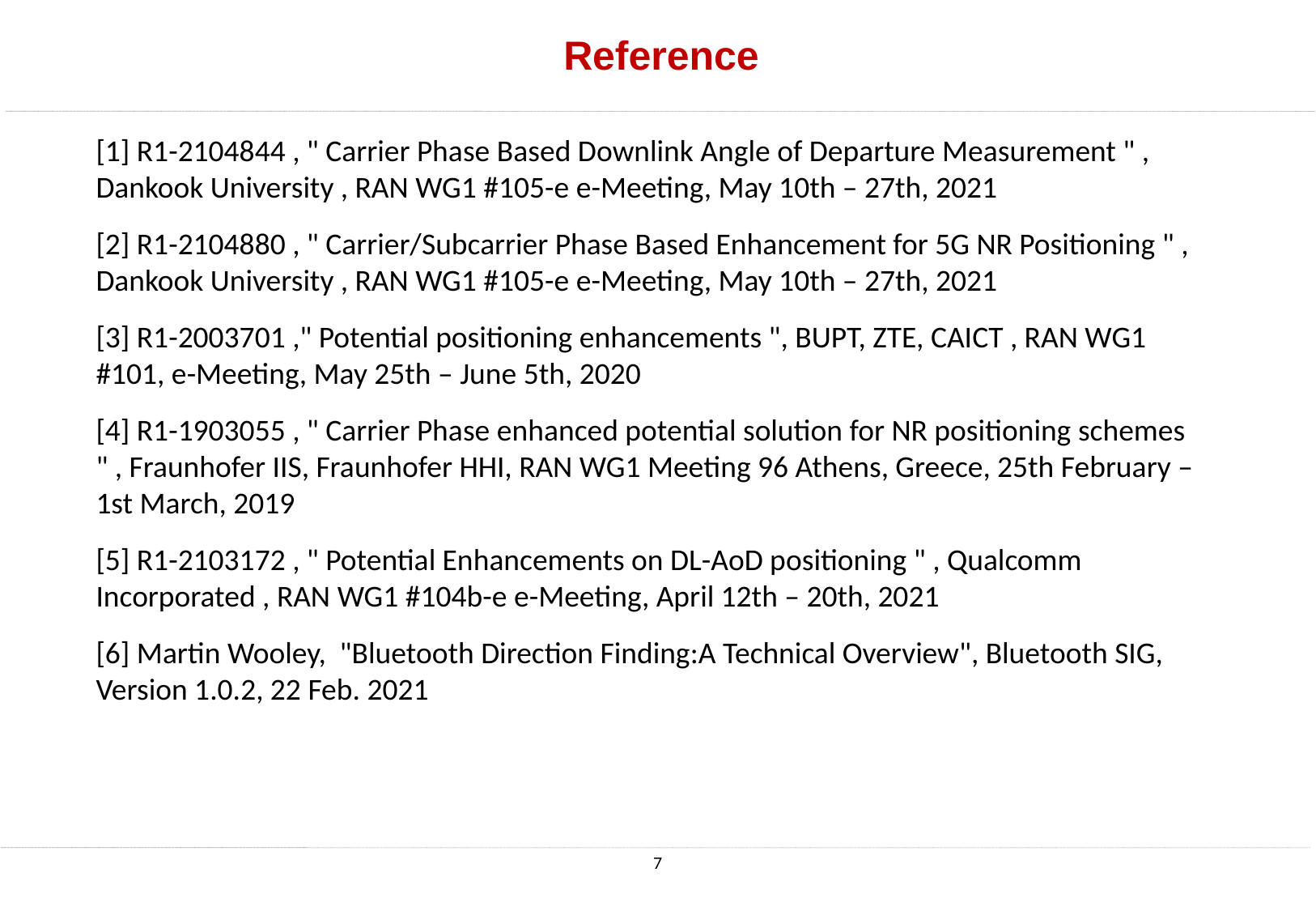

Reference
[1] R1-2104844 , " Carrier Phase Based Downlink Angle of Departure Measurement " , Dankook University , RAN WG1 #105-e e-Meeting, May 10th – 27th, 2021
[2] R1-2104880 , " Carrier/Subcarrier Phase Based Enhancement for 5G NR Positioning " , Dankook University , RAN WG1 #105-e e-Meeting, May 10th – 27th, 2021
[3] R1-2003701 ," Potential positioning enhancements ", BUPT, ZTE, CAICT , RAN WG1 #101, e-Meeting, May 25th – June 5th, 2020
[4] R1-1903055 , " Carrier Phase enhanced potential solution for NR positioning schemes " , Fraunhofer IIS, Fraunhofer HHI, RAN WG1 Meeting 96 Athens, Greece, 25th February – 1st March, 2019
[5] R1-2103172 , " Potential Enhancements on DL-AoD positioning " , Qualcomm Incorporated , RAN WG1 #104b-e e-Meeting, April 12th – 20th, 2021
[6] Martin Wooley,  "Bluetooth Direction Finding:A Technical Overview", Bluetooth SIG, Version 1.0.2, 22 Feb. 2021